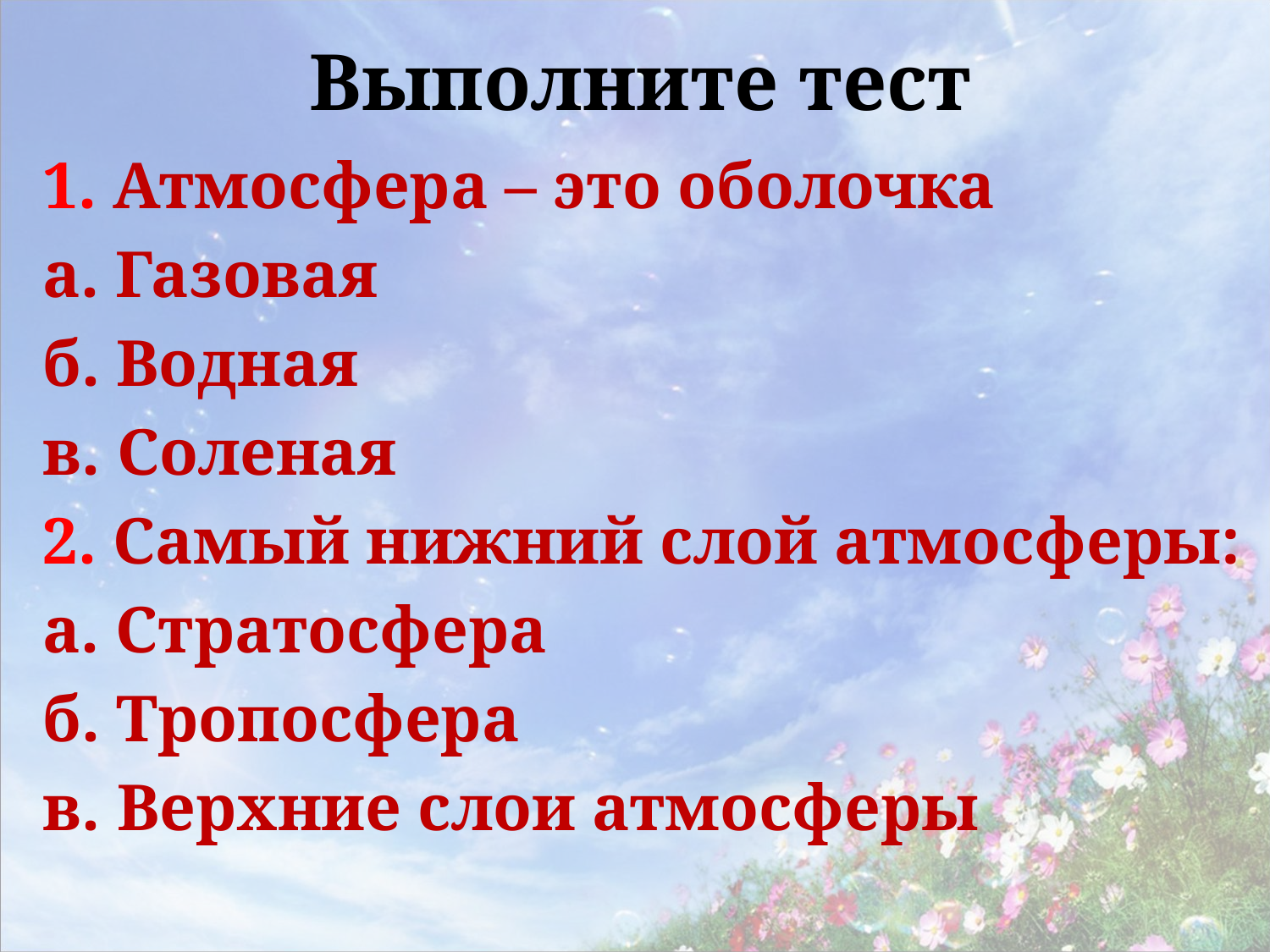

# Выполните тест
1. Атмосфера – это оболочка
а. Газовая
б. Водная
в. Соленая
2. Самый нижний слой атмосферы:
а. Стратосфера
б. Тропосфера
в. Верхние слои атмосферы